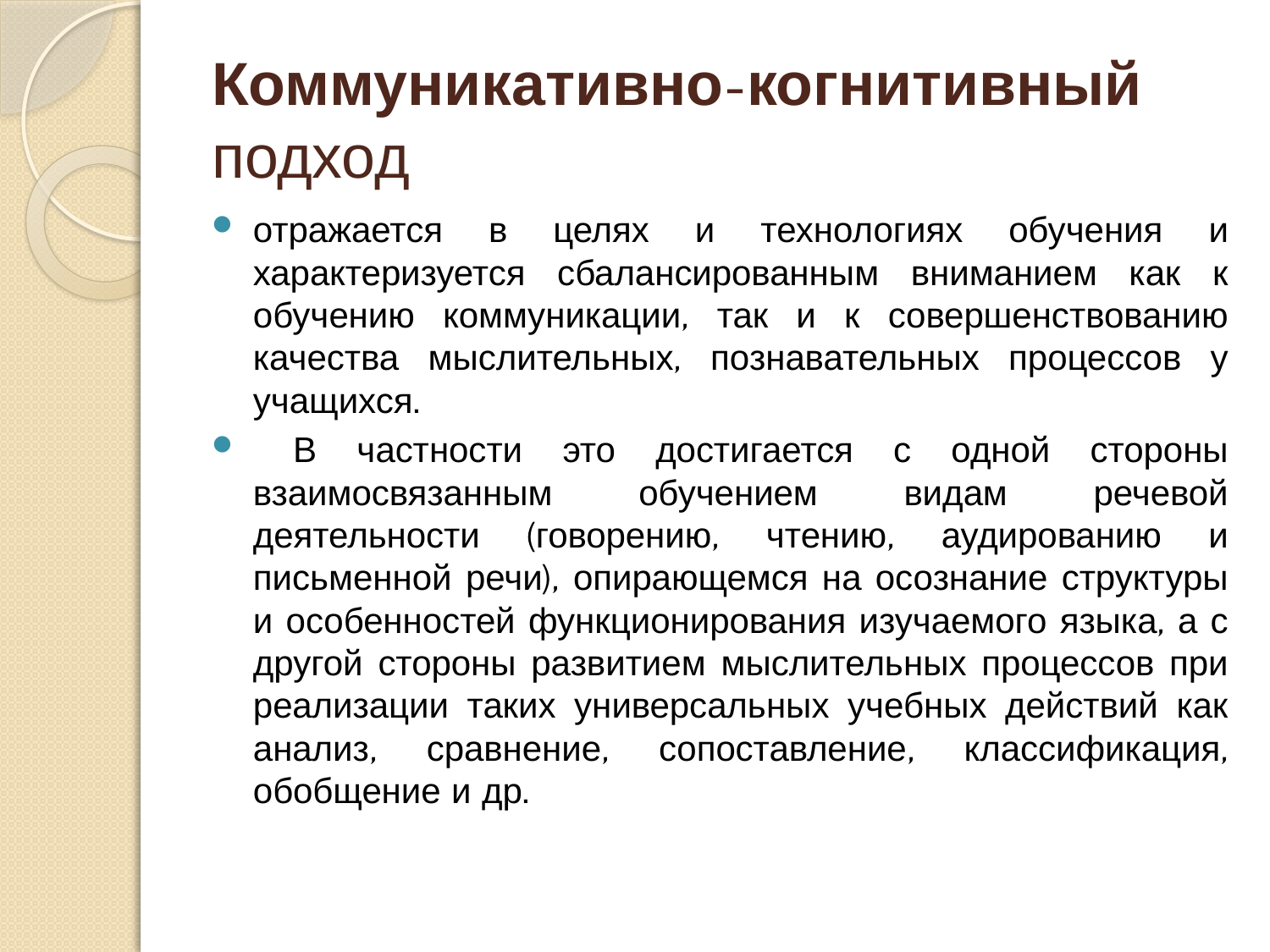

# Коммуникативно-когнитивный подход
отражается в целях и технологиях обучения и характеризуется сбалансированным вниманием как к обучению коммуникации, так и к совершенствованию качества мыслительных, познавательных процессов у учащихся.
 В частности это достигается с одной стороны взаимосвязанным обучением видам речевой деятельности (говорению, чтению, аудированию и письменной речи), опирающемся на осознание структуры и особенностей функционирования изучаемого языка, а с другой стороны развитием мыслительных процессов при реализации таких универсальных учебных действий как анализ, сравнение, сопоставление, классификация, обобщение и др.